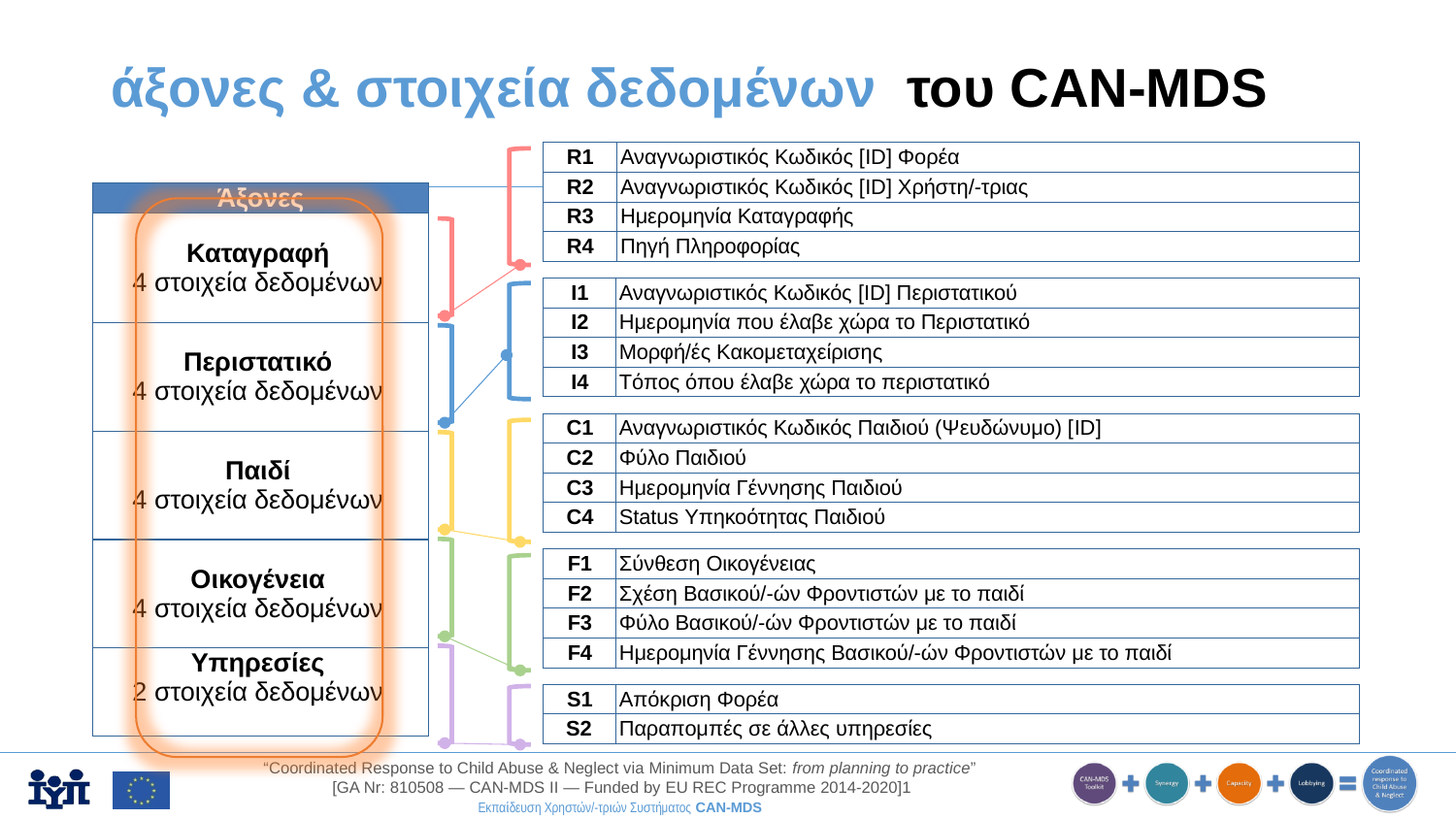

# άξονες & στοιχεία δεδομένων  του CAN-MDS
| R1 | Αναγνωριστικός Κωδικός [ID] Φορέα |
| --- | --- |
| R2 | Αναγνωριστικός Κωδικός [ID] Χρήστη/-τριας |
| R3 | Ημερομηνία Καταγραφής |
| R4 | Πηγή Πληροφορίας |

| Άξονες |
| --- |
| Καταγραφή 4 στοιχεία δεδομένων |
| Περιστατικό 4 στοιχεία δεδομένων |
| Παιδί 4 στοιχεία δεδομένων |
| Οικογένεια 4 στοιχεία δεδομένων |
| Υπηρεσίες 2 στοιχεία δεδομένων |

| I1 | Αναγνωριστικός Κωδικός [ID] Περιστατικού |
| --- | --- |
| I2 | Ημερομηνία που έλαβε χώρα το Περιστατικό |
| I3 | Μορφή/ές Κακομεταχείρισης |
| I4 | Τόπος όπου έλαβε χώρα το περιστατικό |

| C1 | Αναγνωριστικός Κωδικός Παιδιού (Ψευδώνυμο) [ID] |
| --- | --- |
| C2 | Φύλο Παιδιού |
| C3 | Ημερομηνία Γέννησης Παιδιού |
| C4 | Status Υπηκοότητας Παιδιού |

| F1 | Σύνθεση Οικογένειας |
| --- | --- |
| F2 | Σχέση Βασικού/-ών Φροντιστών με το παιδί |
| F3 | Φύλο Βασικού/-ών Φροντιστών με το παιδί |
| F4 | Ημερομηνία Γέννησης Βασικού/-ών Φροντιστών με το παιδί |

| S1 | Απόκριση Φορέα |
| --- | --- |
| S2 | Παραπομπές σε άλλες υπηρεσίες |